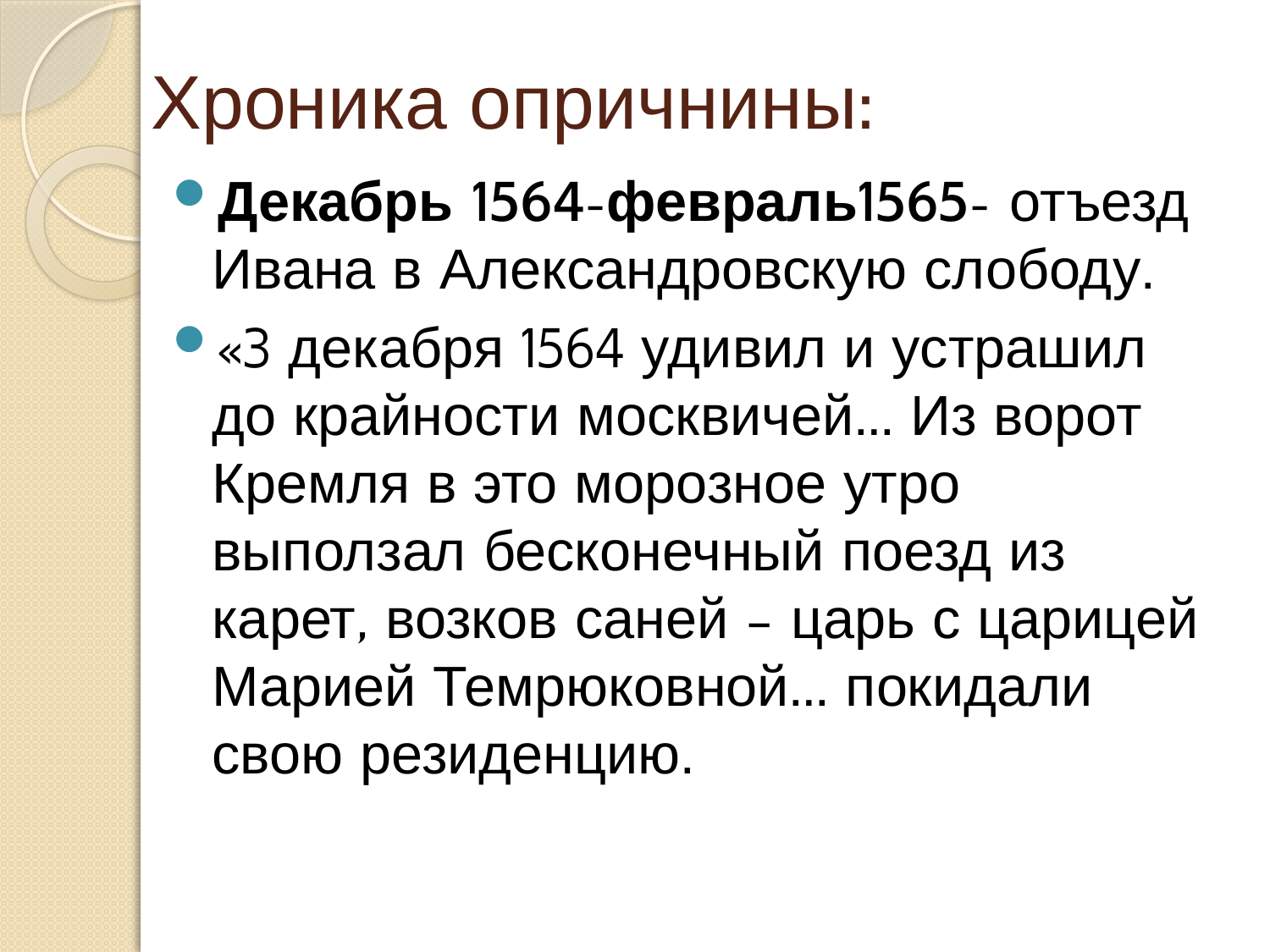

# Хроника опричнины:
Декабрь 1564-февраль1565- отъезд Ивана в Александровскую слободу.
«3 декабря 1564 удивил и устрашил до крайности москвичей… Из ворот Кремля в это морозное утро выползал бесконечный поезд из карет, возков саней – царь с царицей Марией Темрюковной… покидали свою резиденцию.